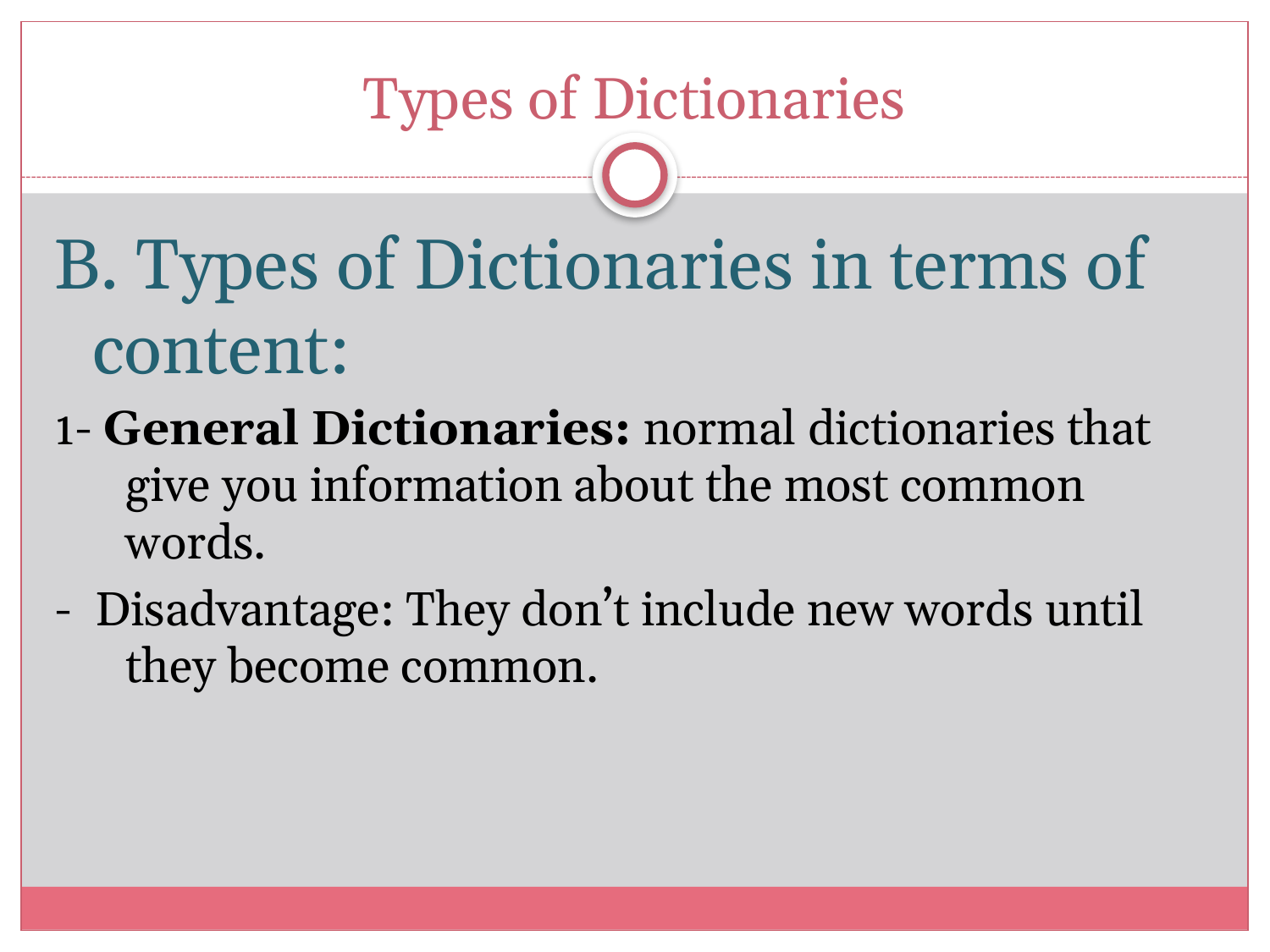

# Types of Dictionaries
B. Types of Dictionaries in terms of content:
1- General Dictionaries: normal dictionaries that give you information about the most common words.
-  Disadvantage: They don’t include new words until they become common.